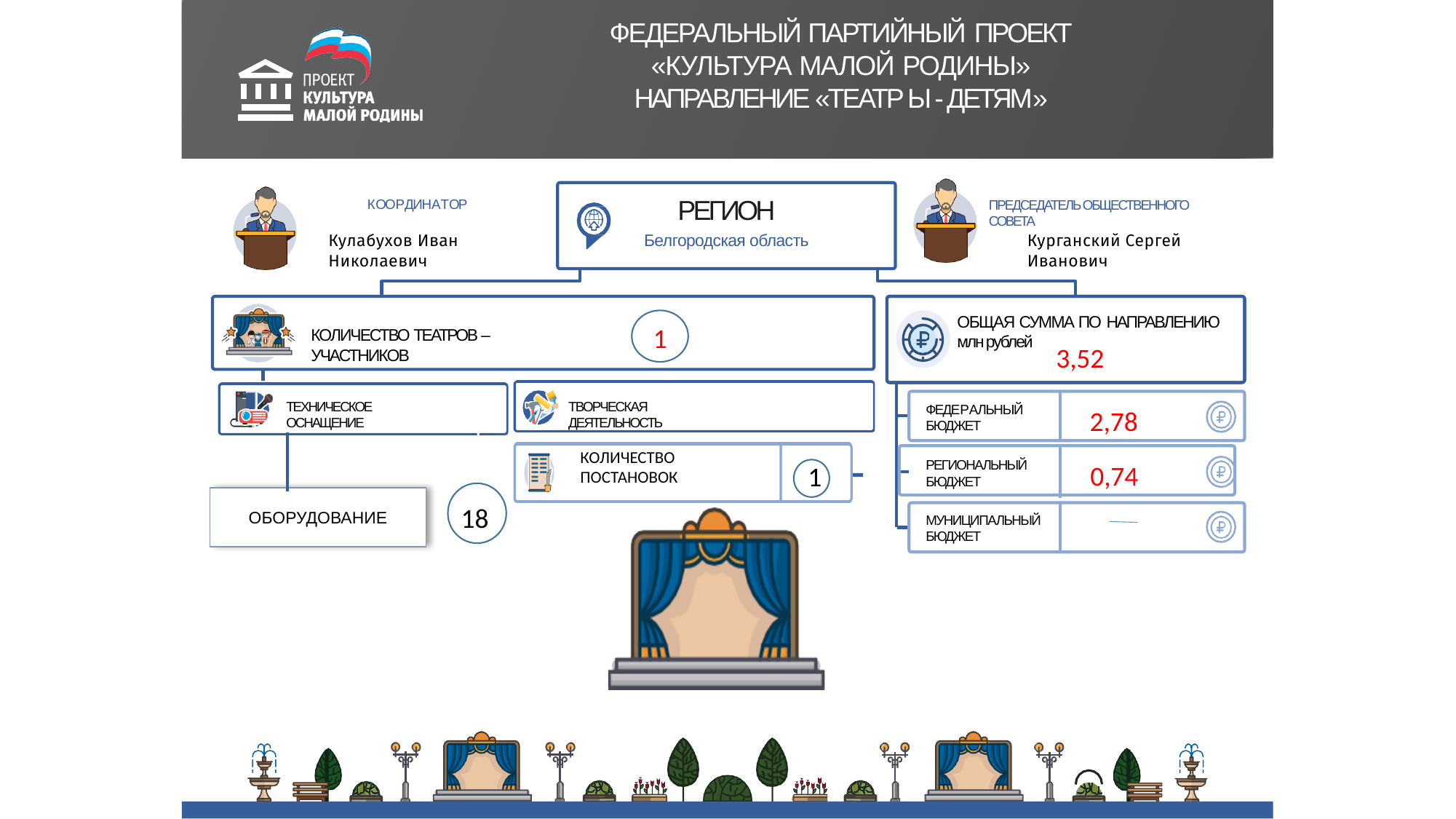

ФЕДЕРАЛЬНЫЙ ПАРТИЙНЫЙ ПРОЕКТ
«КУЛЬТУРА МАЛОЙ РОДИНЫ»
НАПРАВЛЕНИЕ «ТЕАТР Ы - ДЕТЯМ»

# ПРОКТ

РЕГИОН
Белгородская область

КООРДИНАТОР
ПРЕДСЕДАТЕЛЬ ОБЩЕСТВЕННОГО СОВЕТА

Курганский Сергей Иванович
Кулабухов Иван Николаевич

ОБЩАЯ СУММА ПО НАПРАВЛЕНИЮ млн рублей

1

КОЛИЧЕСТВО ТЕАТРОВ – УЧАСТНИКОВ

3,52

ТЕХНИЧЕСКОЕ ОСНАЩЕНИЕ
ТВОРЧЕСКАЯ ДЕЯТЕЛЬНОСТЬ
ФЕДЕРАЛЬНЫЙ
БЮДЖЕТ
2,78

КОЛИЧЕСТВО ПОСТАНОВОК

0,74
1
РЕГИОНАЛЬНЫЙ
БЮДЖЕТ

МУНИЦИПАЛЬНЫЙ
БЮДЖЕТ

171717
ОБОРУДОВАНИЕ
18